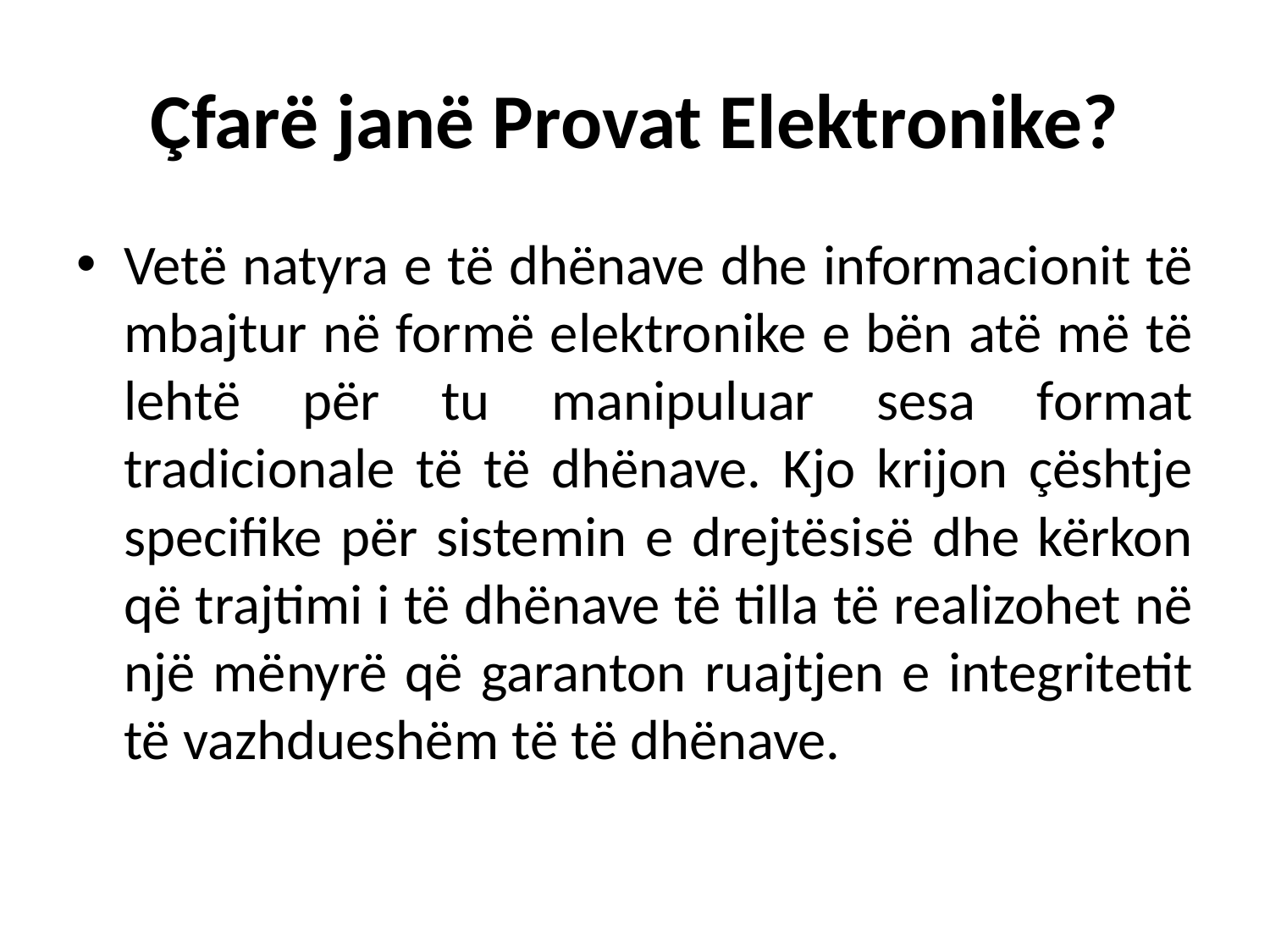

# Çfarë janë Provat Elektronike?
Vetë natyra e të dhënave dhe informacionit të mbajtur në formë elektronike e bën atë më të lehtë për tu manipuluar sesa format tradicionale të të dhënave. Kjo krijon çështje specifike për sistemin e drejtësisë dhe kërkon që trajtimi i të dhënave të tilla të realizohet në një mënyrë që garanton ruajtjen e integritetit të vazhdueshëm të të dhënave.